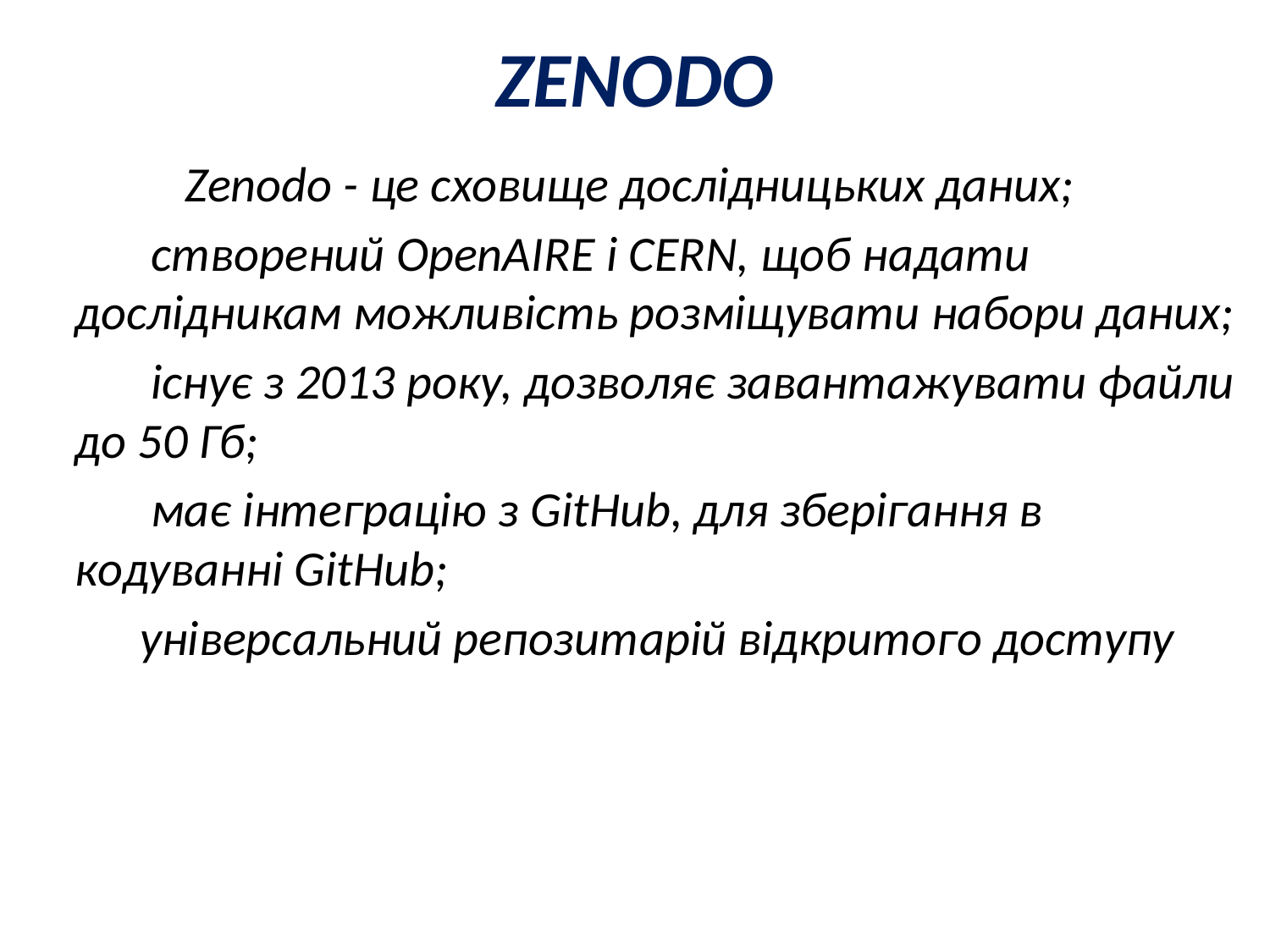

# ZENODO
Zenodo - це сховище дослідницьких даних;
           створений OpenAIRE і CERN, щоб надати дослідникам можливість розміщувати набори даних;
           існує з 2013 року, дозволяє завантажувати файли до 50 Гб;
           має інтеграцію з GitHub, для зберігання в кодуванні GitHub;
          універсальний репозитарій відкритого доступу